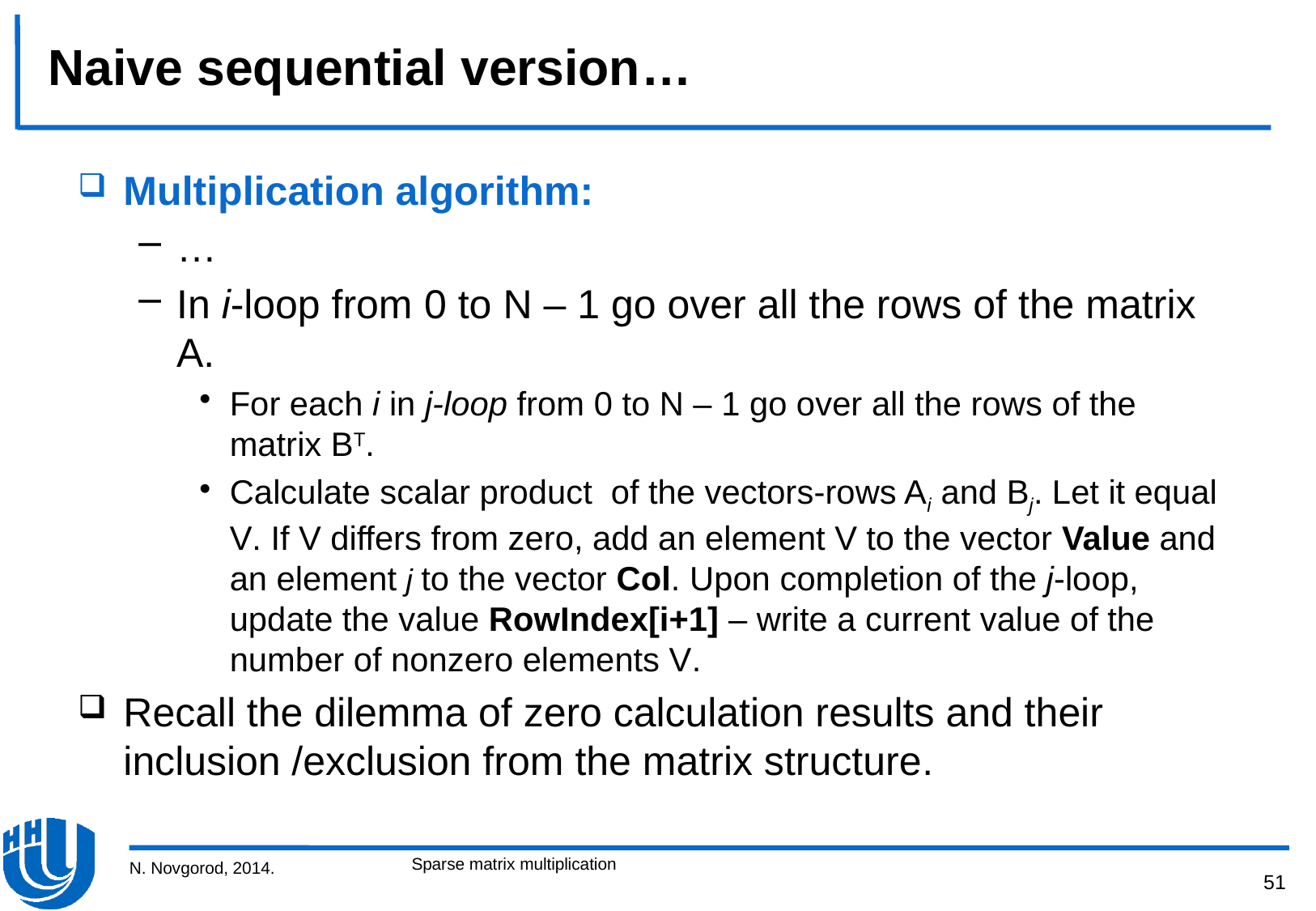

# Naive sequential version…
Multiplication algorithm:
…
In i-loop from 0 to N – 1 go over all the rows of the matrix A.
For each i in j-loop from 0 to N – 1 go over all the rows of the matrix BT.
Calculate scalar product  of the vectors-rows Ai and Bj. Let it equal V. If V differs from zero, add an element V to the vector Value and an element j to the vector Col. Upon completion of the j-loop, update the value RowIndex[i+1] – write a current value of the number of nonzero elements V.
Recall the dilemma of zero calculation results and their inclusion /exclusion from the matrix structure.
Sparse matrix multiplication
N. Novgorod, 2014.
51